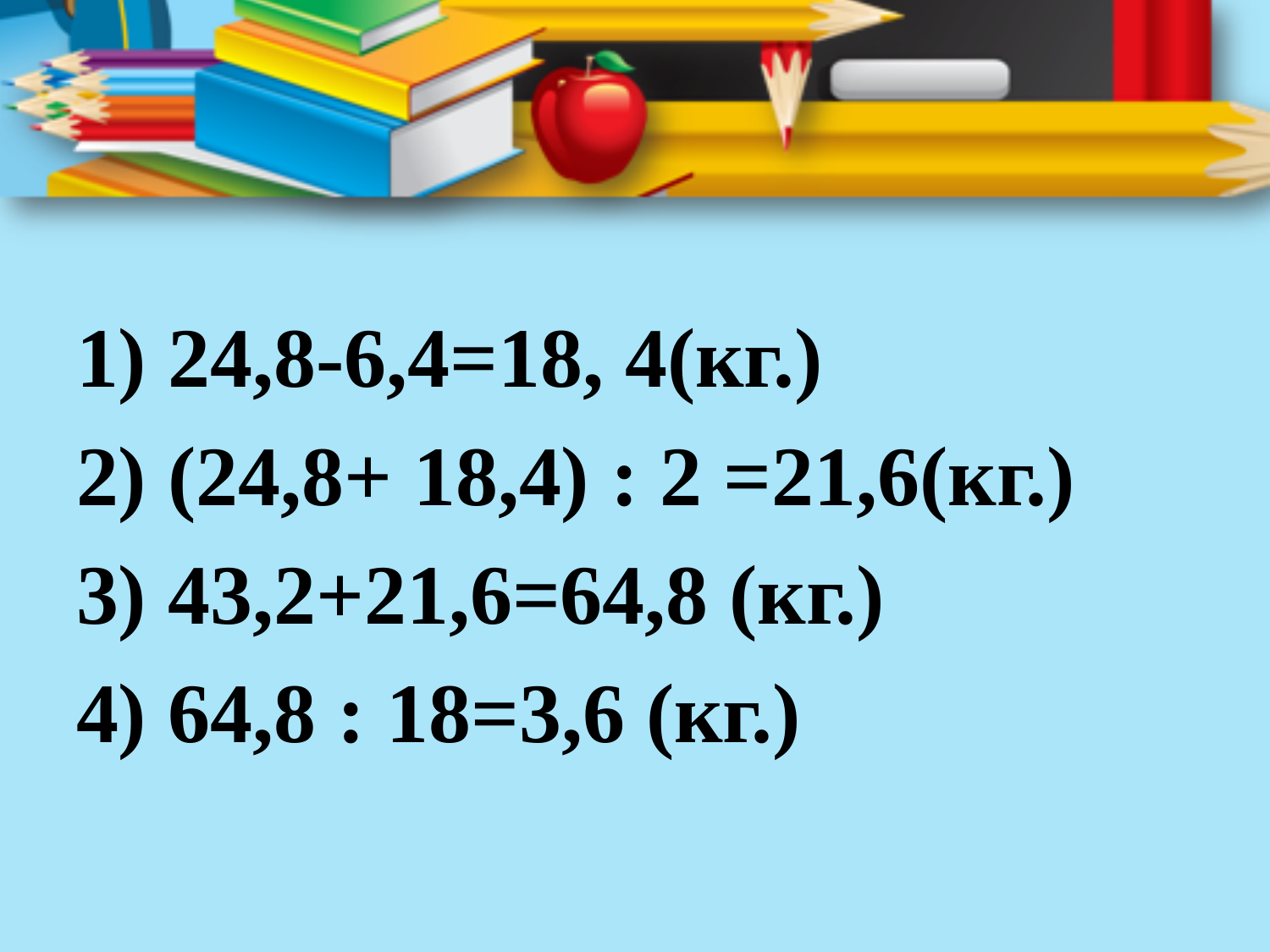

1) 24,8-6,4=18, 4(кг.)
2) (24,8+ 18,4) : 2 =21,6(кг.)
3) 43,2+21,6=64,8 (кг.)
4) 64,8 : 18=3,6 (кг.)